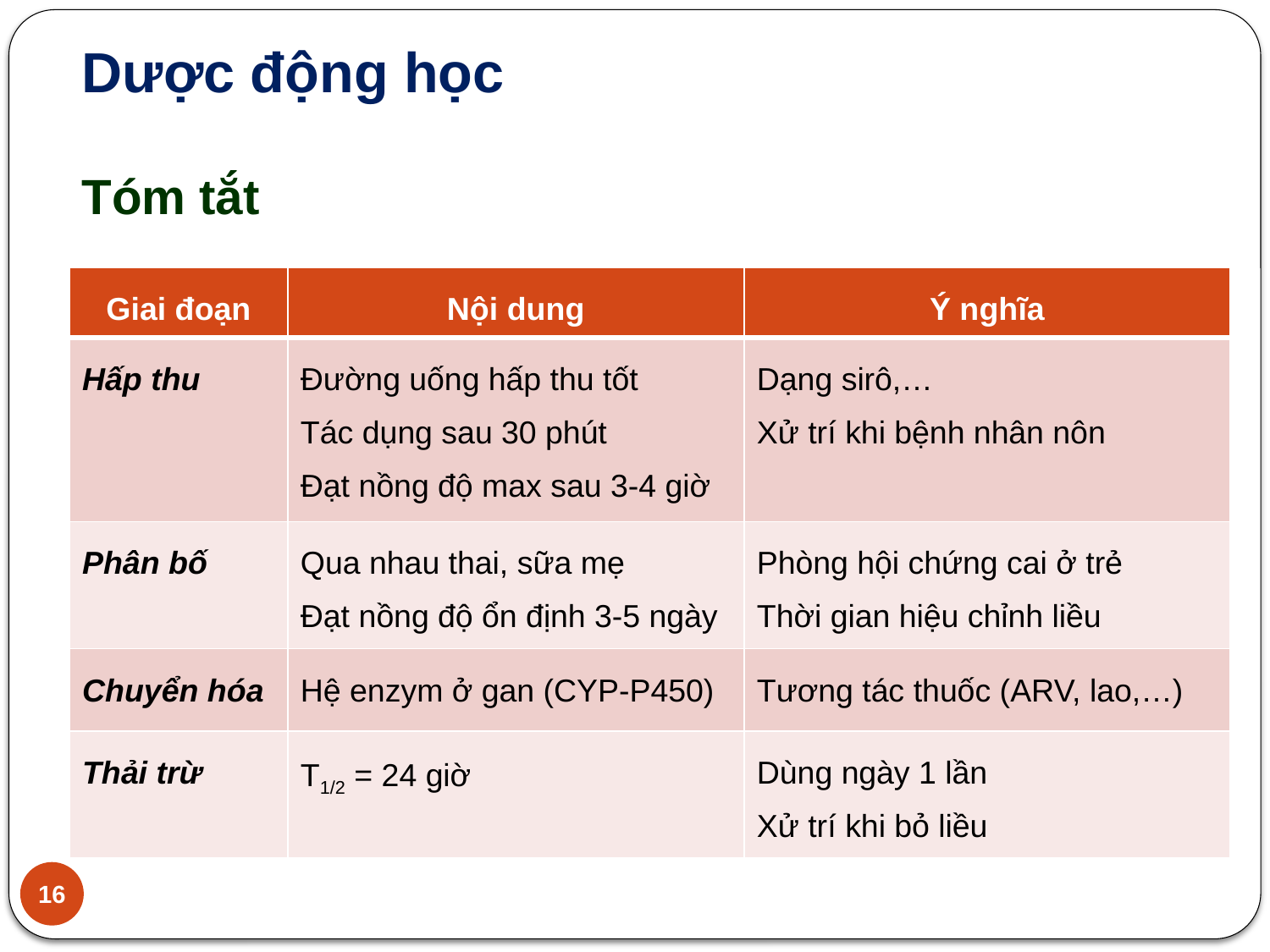

Dược động học
Tóm tắt
| Giai đoạn | Nội dung | Ý nghĩa |
| --- | --- | --- |
| Hấp thu | Đường uống hấp thu tốt Tác dụng sau 30 phút Đạt nồng độ max sau 3-4 giờ | Dạng sirô,… Xử trí khi bệnh nhân nôn |
| Phân bố | Qua nhau thai, sữa mẹ Đạt nồng độ ổn định 3-5 ngày | Phòng hội chứng cai ở trẻ Thời gian hiệu chỉnh liều |
| Chuyển hóa | Hệ enzym ở gan (CYP-P450) | Tương tác thuốc (ARV, lao,…) |
| Thải trừ | T1/2 = 24 giờ | Dùng ngày 1 lần Xử trí khi bỏ liều |
16